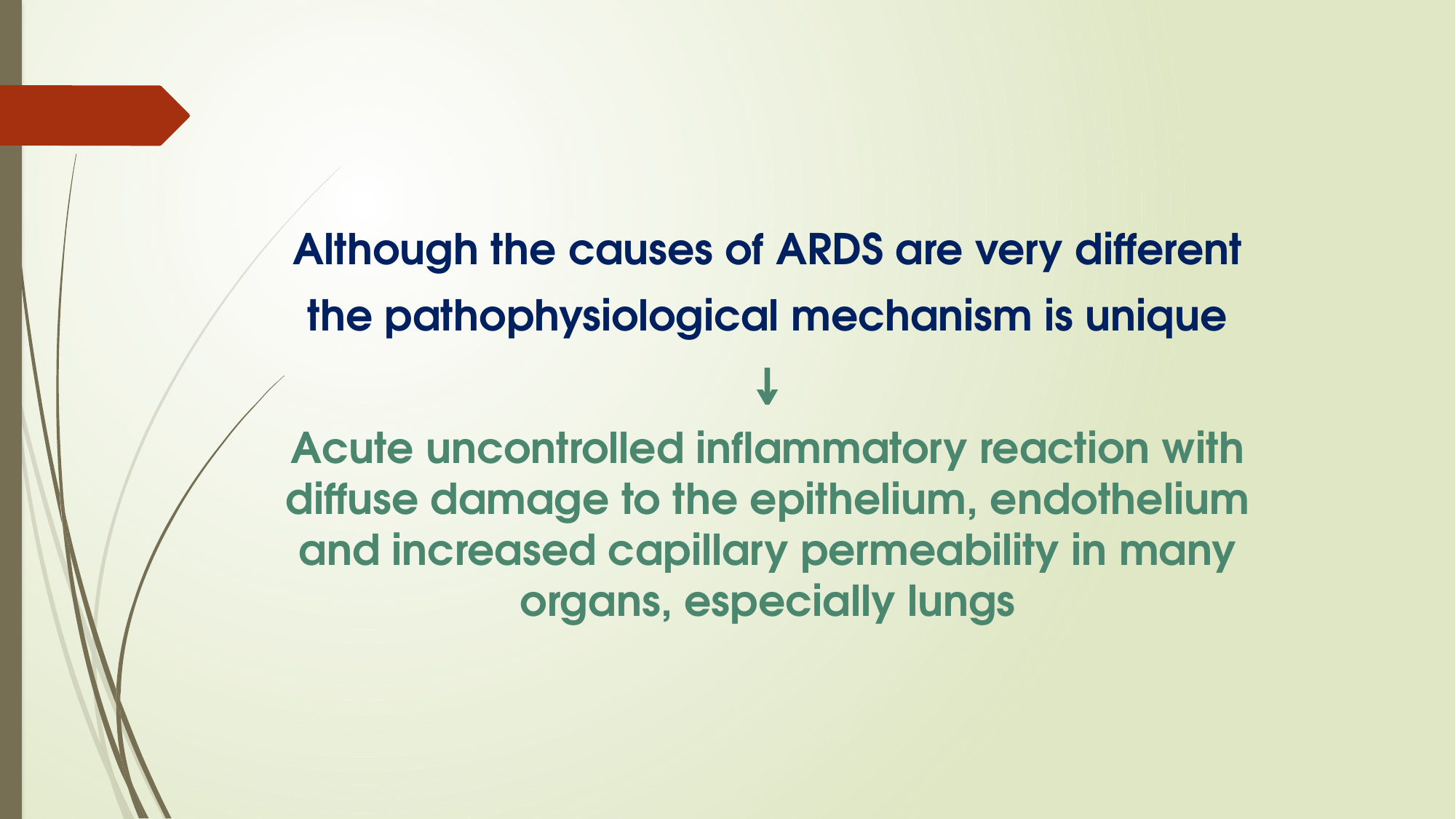

Although the causes of ARDS are very different
the pathophysiological mechanism is unique
↓
Acute uncontrolled inflammatory reaction with diffuse damage to the epithelium, endothelium and increased capillary permeability in many organs, especially lungs